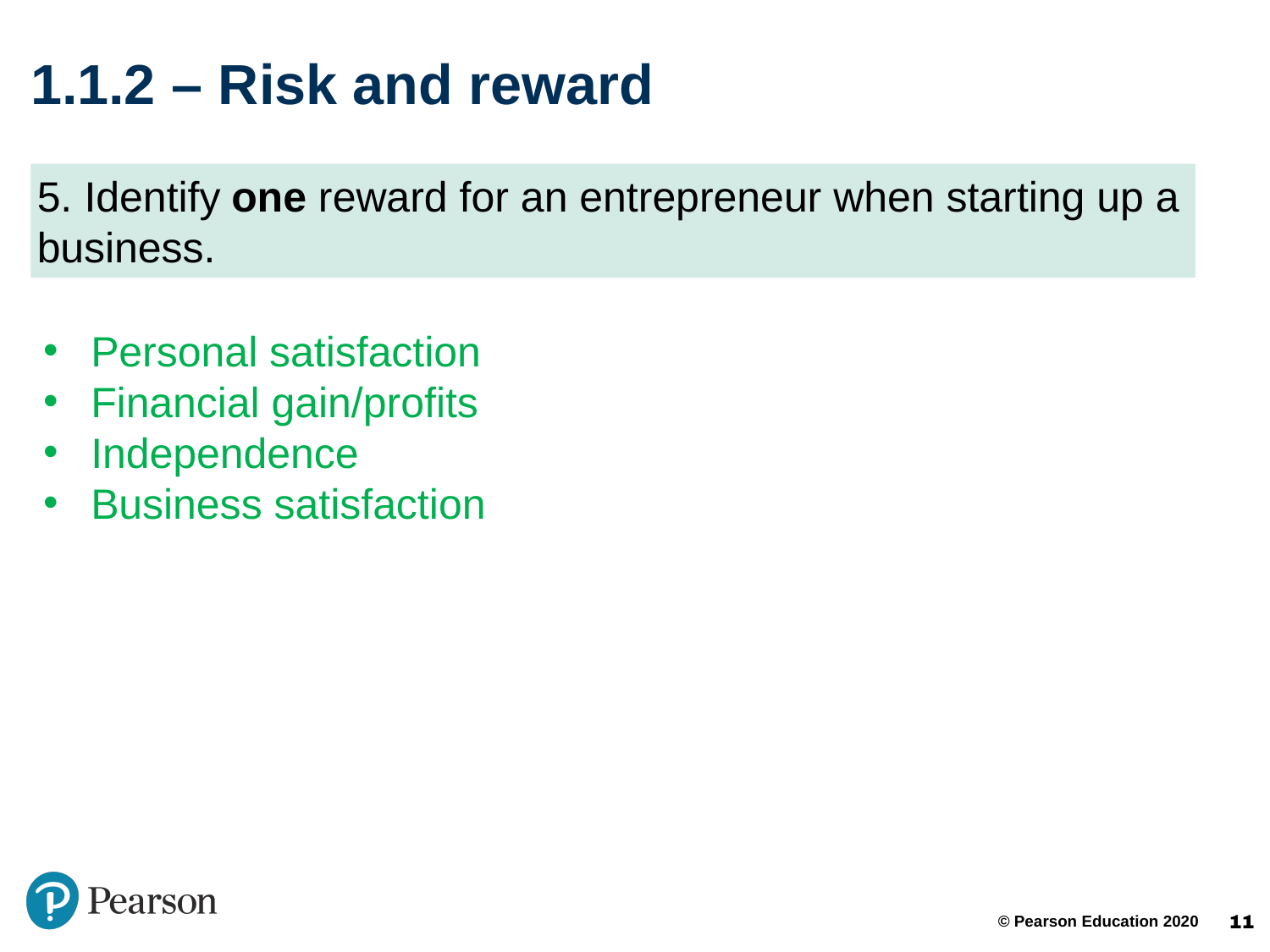

# 1.1.2 – Risk and reward
5. Identify one reward for an entrepreneur when starting up a business.
Personal satisfaction
Financial gain/profits
Independence
Business satisfaction

11